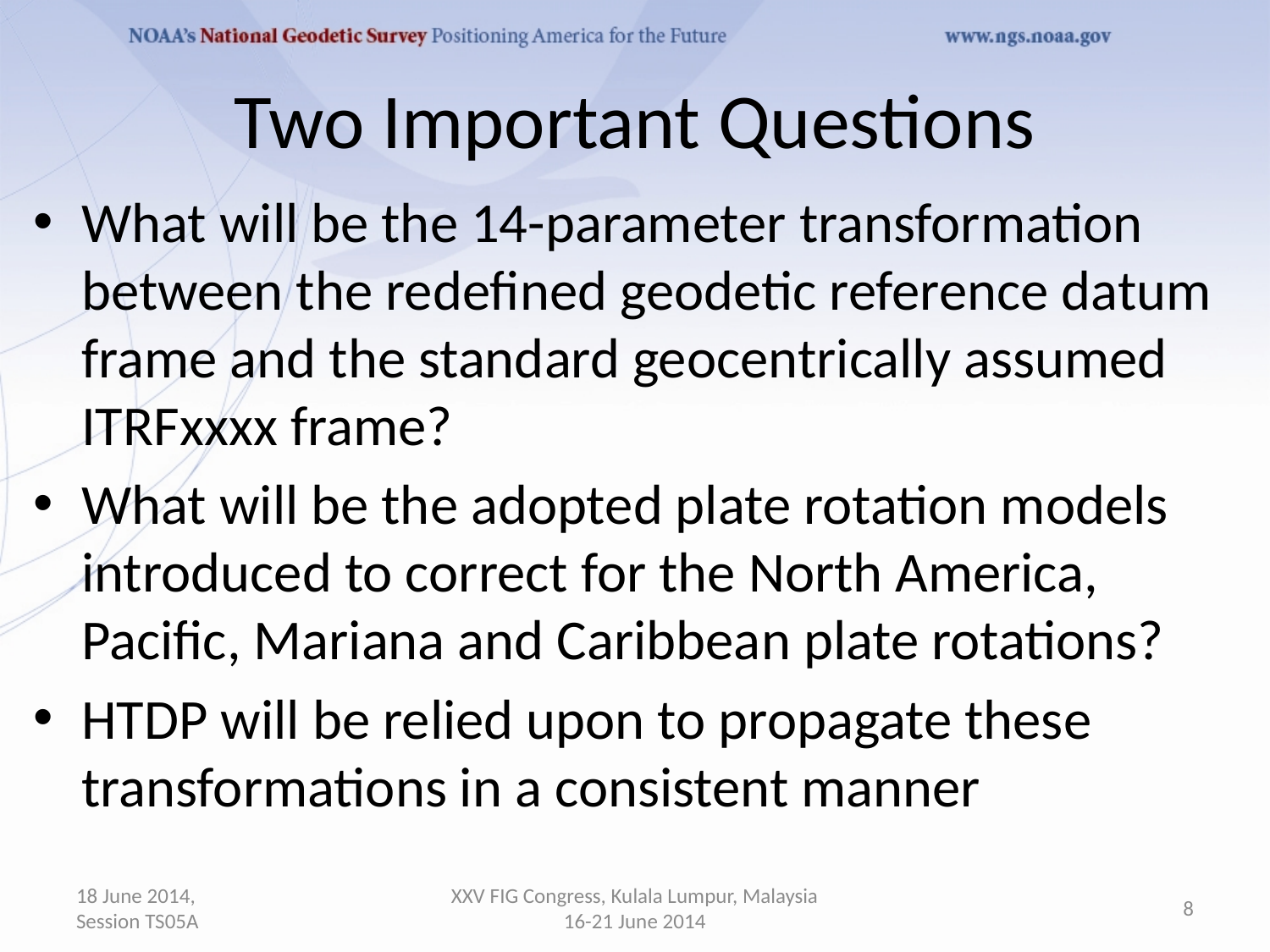

# Two Important Questions
What will be the 14-parameter transformation between the redefined geodetic reference datum frame and the standard geocentrically assumed ITRFxxxx frame?
What will be the adopted plate rotation models introduced to correct for the North America, Pacific, Mariana and Caribbean plate rotations?
HTDP will be relied upon to propagate these transformations in a consistent manner
18 June 2014,                         Session TS05A
XXV FIG Congress, Kulala Lumpur, Malaysia 16-21 June 2014
8